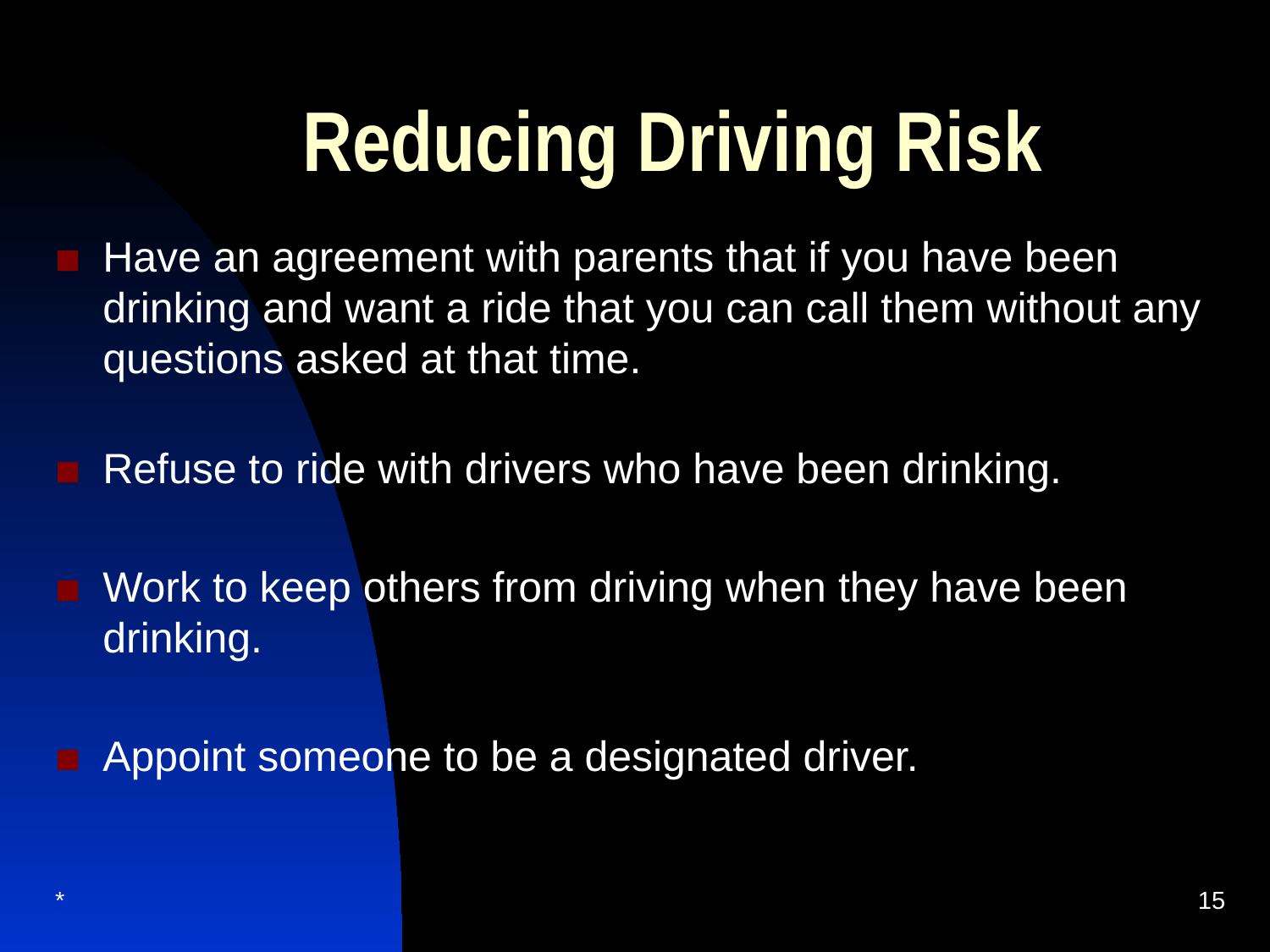

# Reducing Driving Risk
Have an agreement with parents that if you have been drinking and want a ride that you can call them without any questions asked at that time.

Refuse to ride with drivers who have been drinking.

Work to keep others from driving when they have been drinking.

Appoint someone to be a designated driver.
*
15